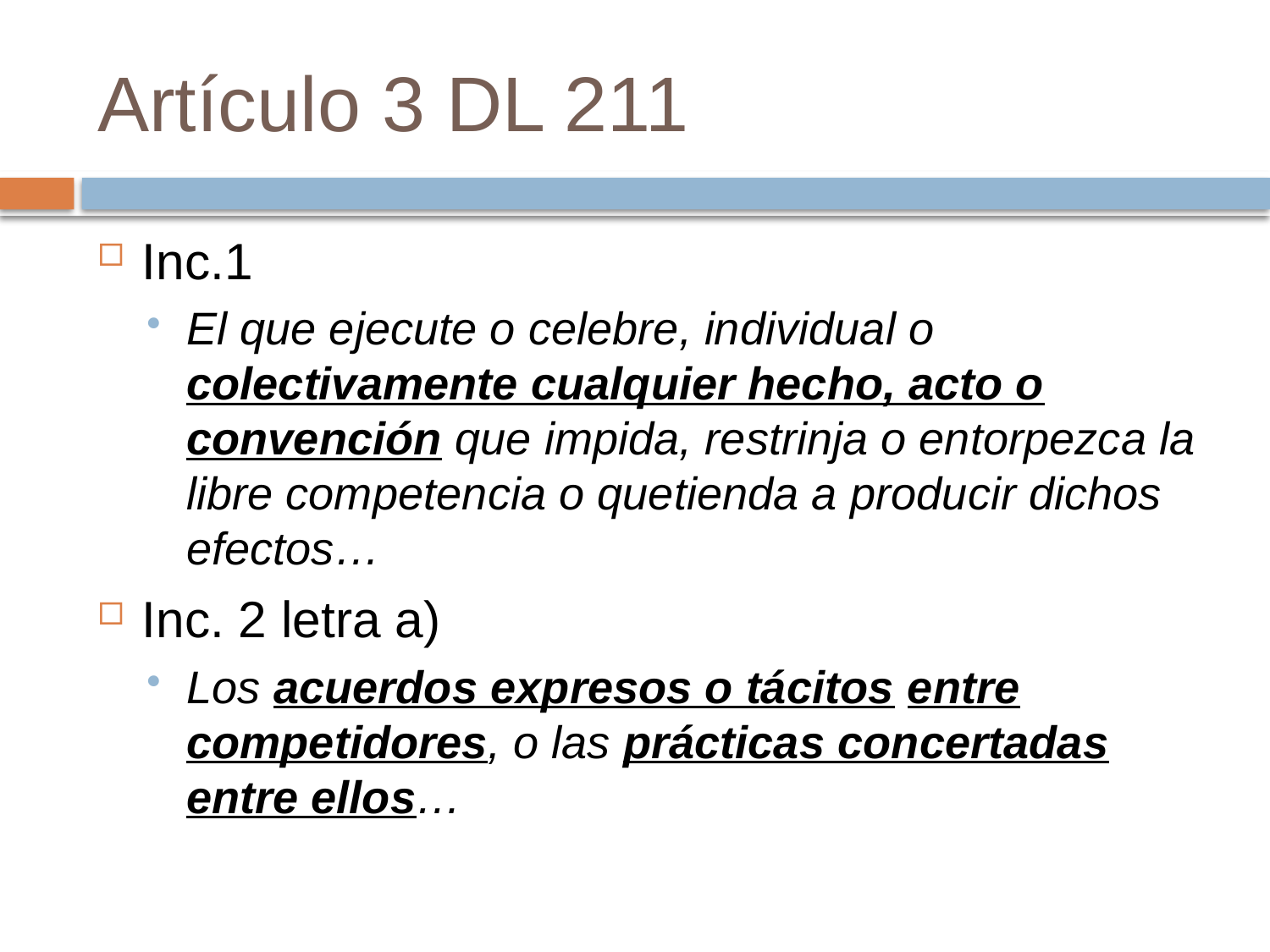

# Artículo 3 DL 211
Inc.1
El que ejecute o celebre, individual o colectivamente cualquier hecho, acto o convención que impida, restrinja o entorpezca la libre competencia o quetienda a producir dichos efectos…
Inc. 2 letra a)
Los acuerdos expresos o tácitos entre competidores, o las prácticas concertadas entre ellos…